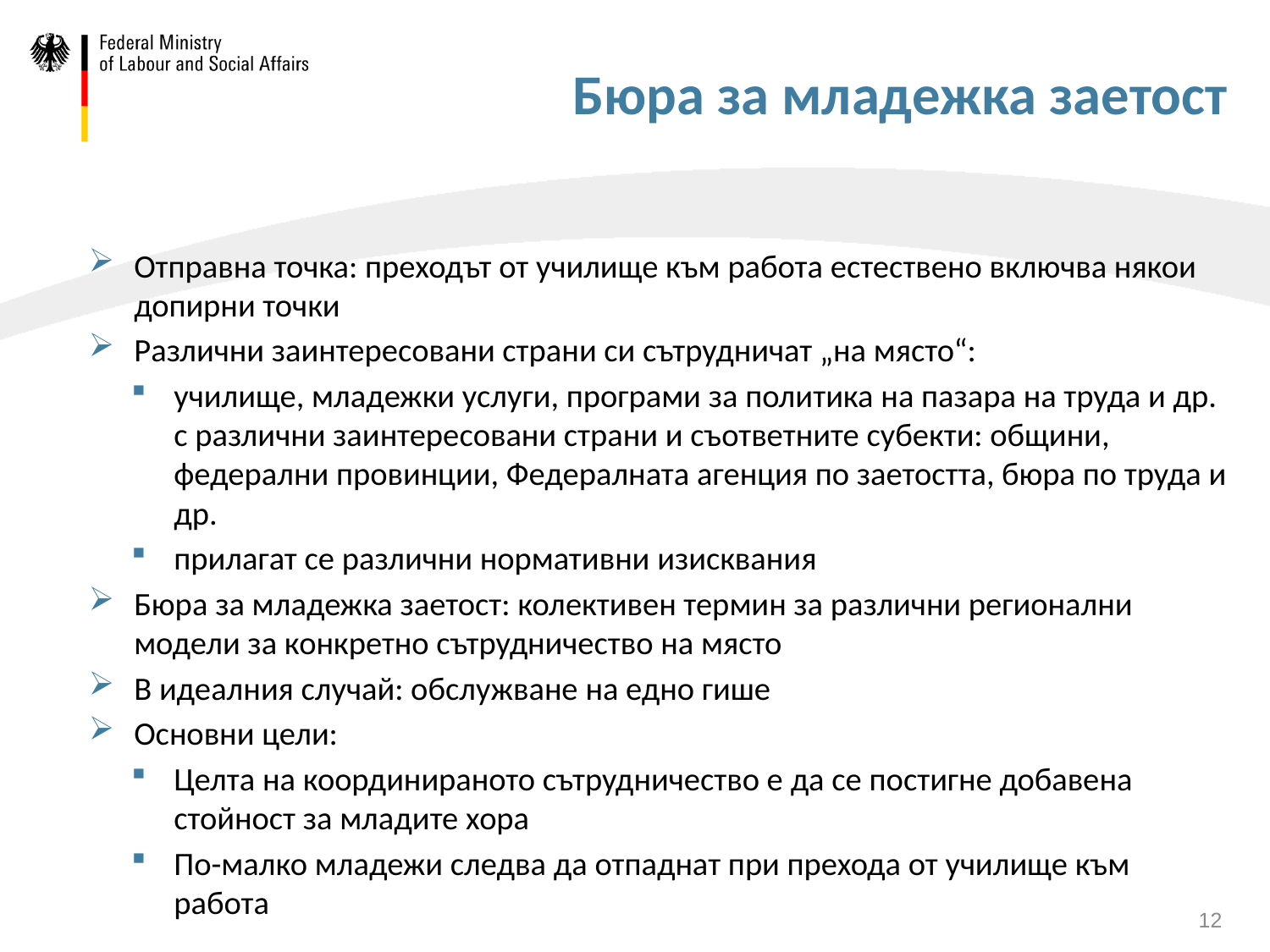

Бюра за младежка заетост
Отправна точка: преходът от училище към работа естествено включва някои допирни точки
Различни заинтересовани страни си сътрудничат „на място“:
училище, младежки услуги, програми за политика на пазара на труда и др. с различни заинтересовани страни и съответните субекти: общини, федерални провинции, Федералната агенция по заетостта, бюра по труда и др.
прилагат се различни нормативни изисквания
Бюра за младежка заетост: колективен термин за различни регионални модели за конкретно сътрудничество на място
В идеалния случай: обслужване на едно гише
Основни цели:
Целта на координираното сътрудничество е да се постигне добавена стойност за младите хора
По-малко младежи следва да отпаднат при прехода от училище към работа
12